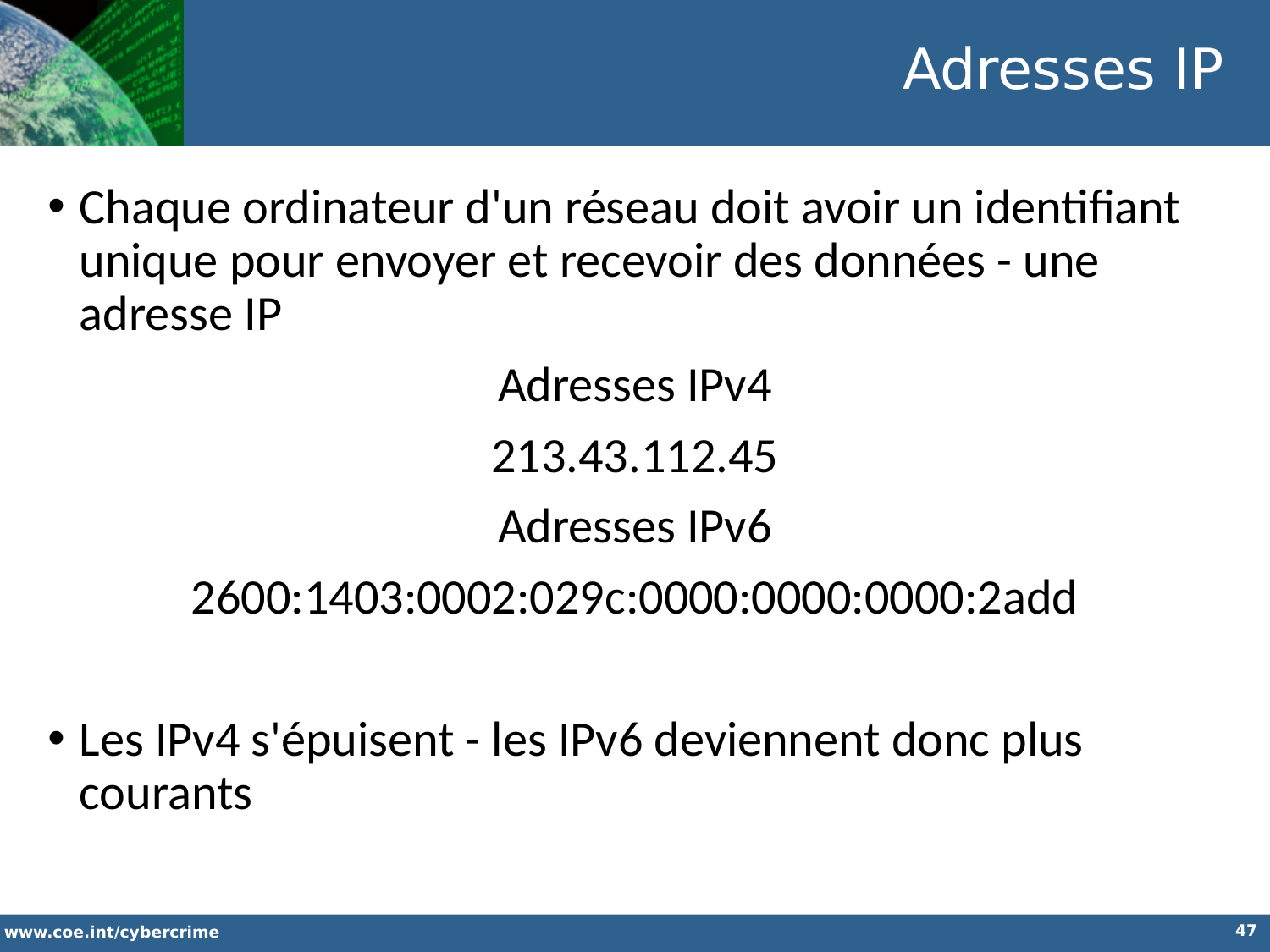

Adresses IP
Chaque ordinateur d'un réseau doit avoir un identifiant unique pour envoyer et recevoir des données - une adresse IP
Adresses IPv4
213.43.112.45
Adresses IPv6
2600:1403:0002:029c:0000:0000:0000:2add

Les IPv4 s'épuisent - les IPv6 deviennent donc plus courants